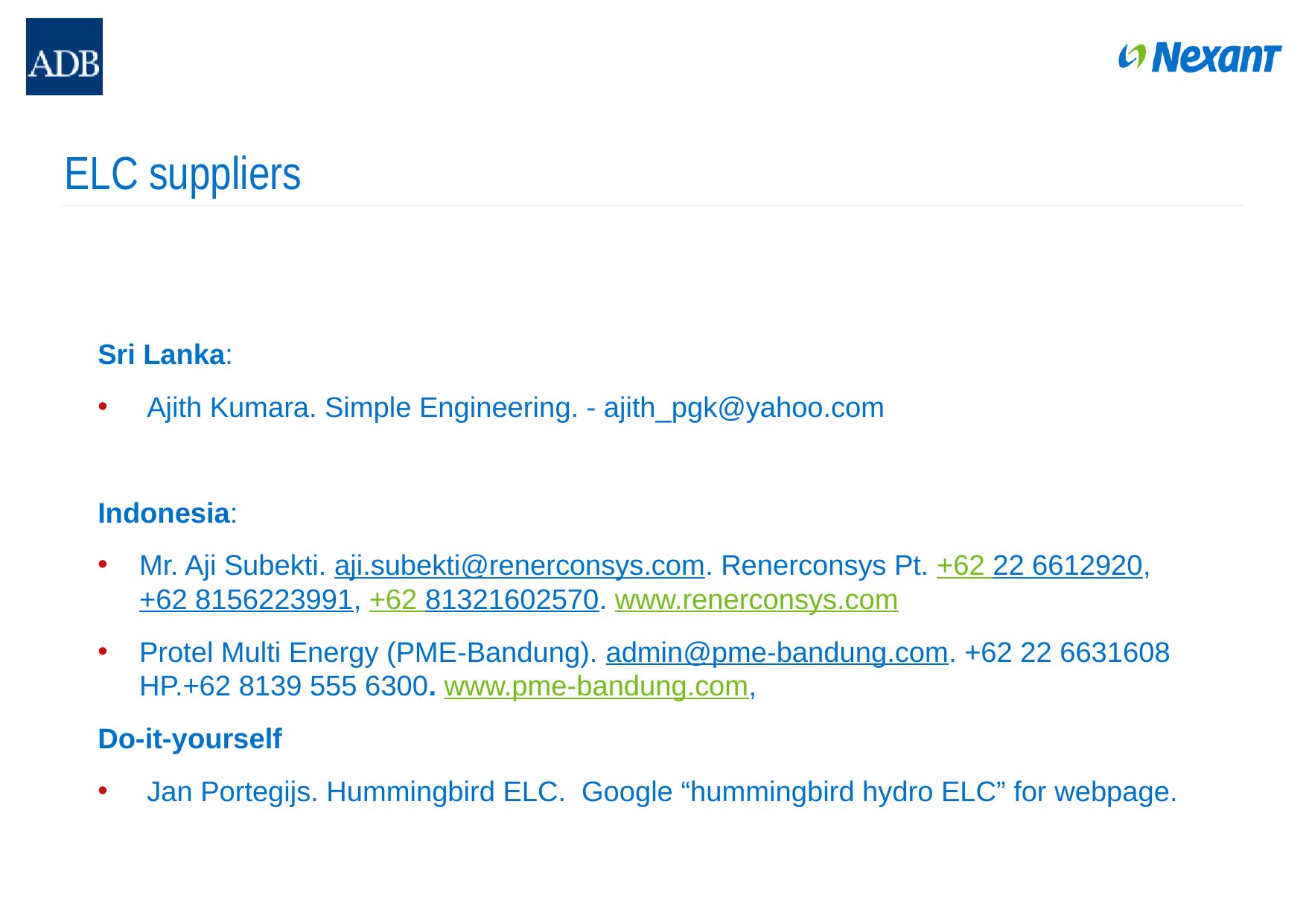

# ELC suppliers
Sri Lanka:
 Ajith Kumara. Simple Engineering. - ajith_pgk@yahoo.com

Indonesia:
Mr. Aji Subekti. aji.subekti@renerconsys.com. Renerconsys Pt. +62 22 6612920, +62 8156223991, +62 81321602570. www.renerconsys.com
Protel Multi Energy (PME-Bandung). admin@pme-bandung.com. +62 22 6631608
HP.+62 8139 555 6300. www.pme-bandung.com,
Do-it-yourself
 Jan Portegijs. Hummingbird ELC.  Google “hummingbird hydro ELC” for webpage.